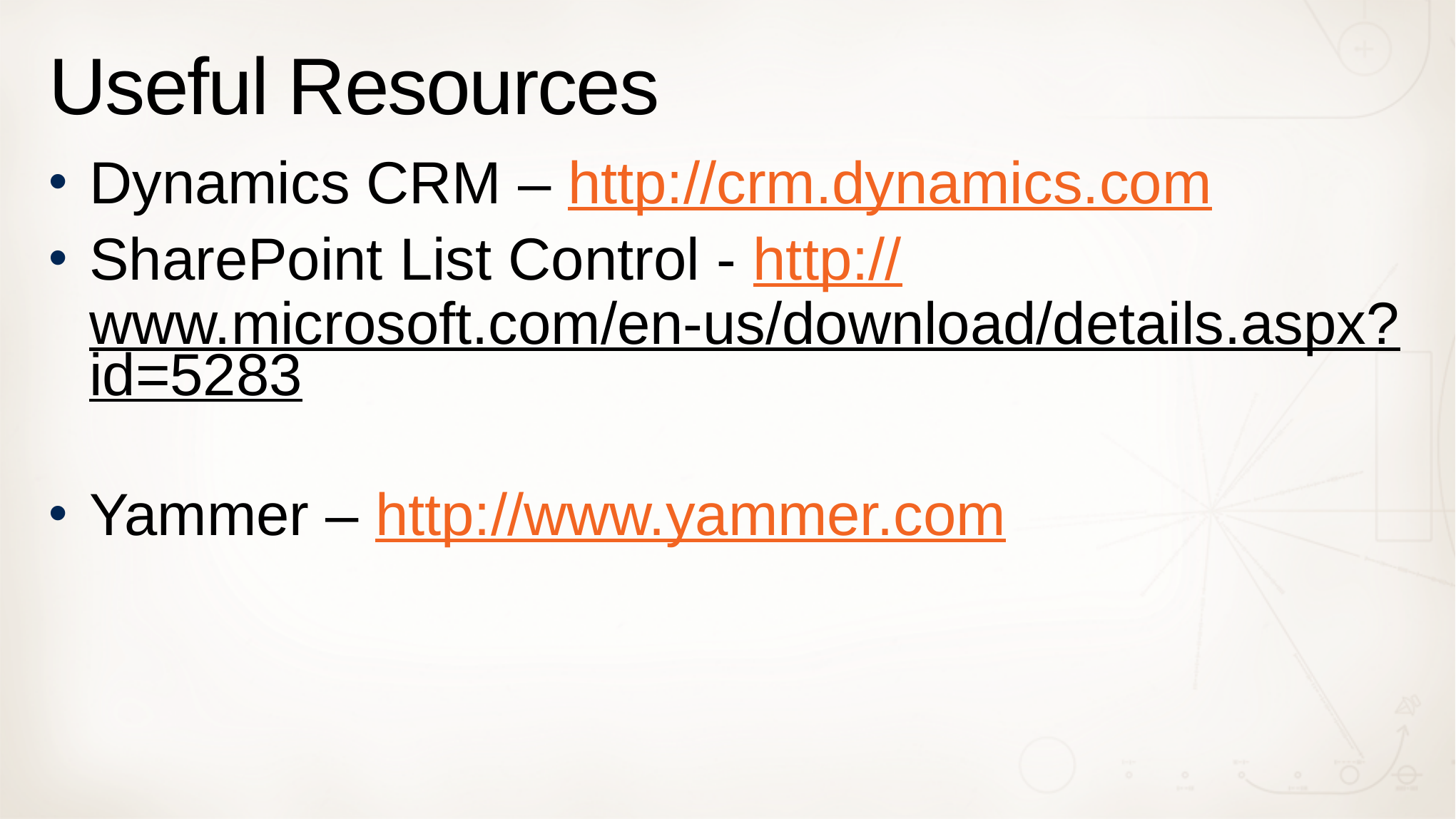

# Useful Resources
Dynamics CRM – http://crm.dynamics.com
SharePoint List Control - http://www.microsoft.com/en-us/download/details.aspx?id=5283
Yammer – http://www.yammer.com